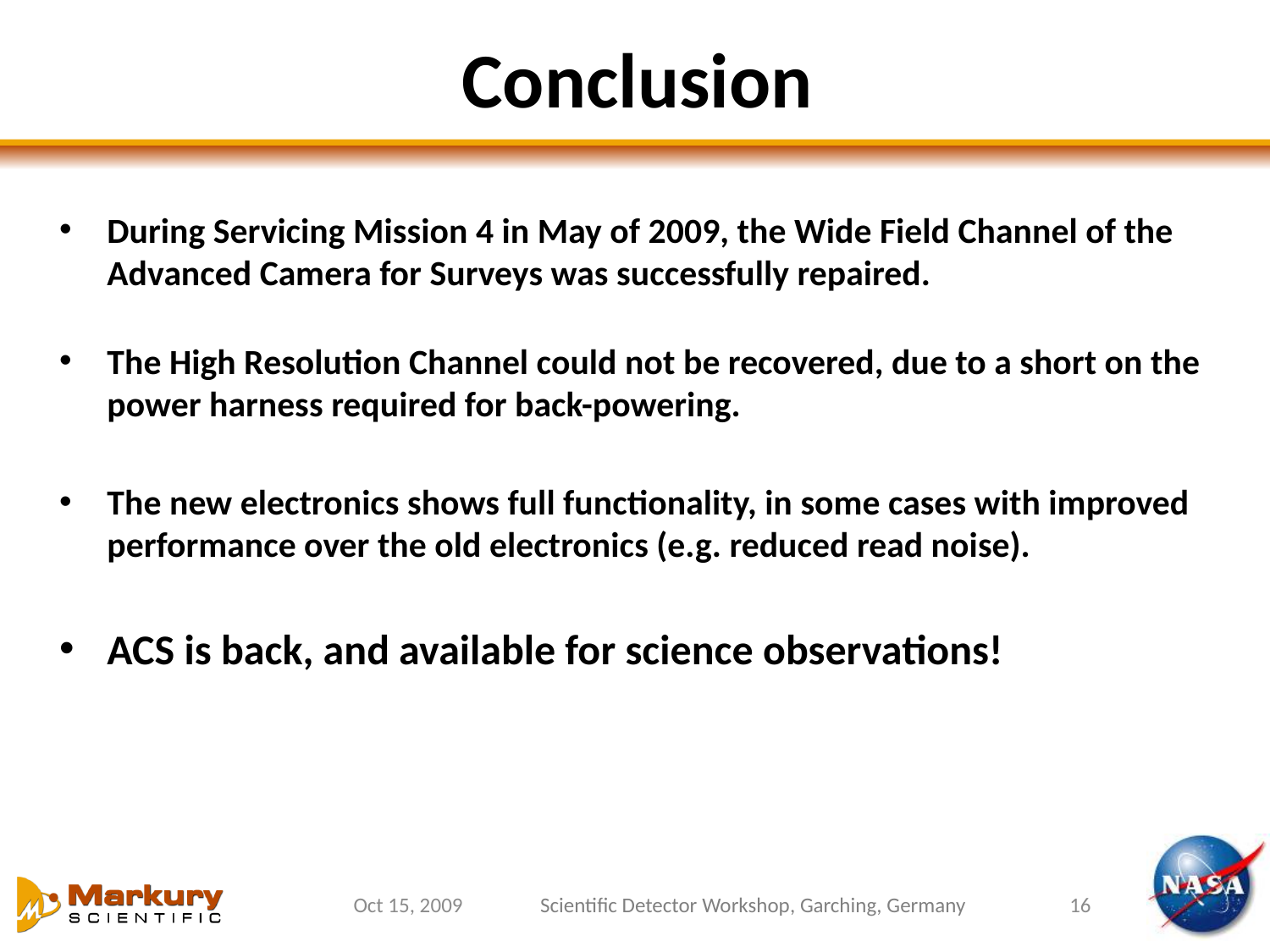

# Conclusion
During Servicing Mission 4 in May of 2009, the Wide Field Channel of the Advanced Camera for Surveys was successfully repaired.

The High Resolution Channel could not be recovered, due to a short on the power harness required for back-powering.

The new electronics shows full functionality, in some cases with improved performance over the old electronics (e.g. reduced read noise).

ACS is back, and available for science observations!

Oct 15, 2009
Scientific Detector Workshop, Garching, Germany
16